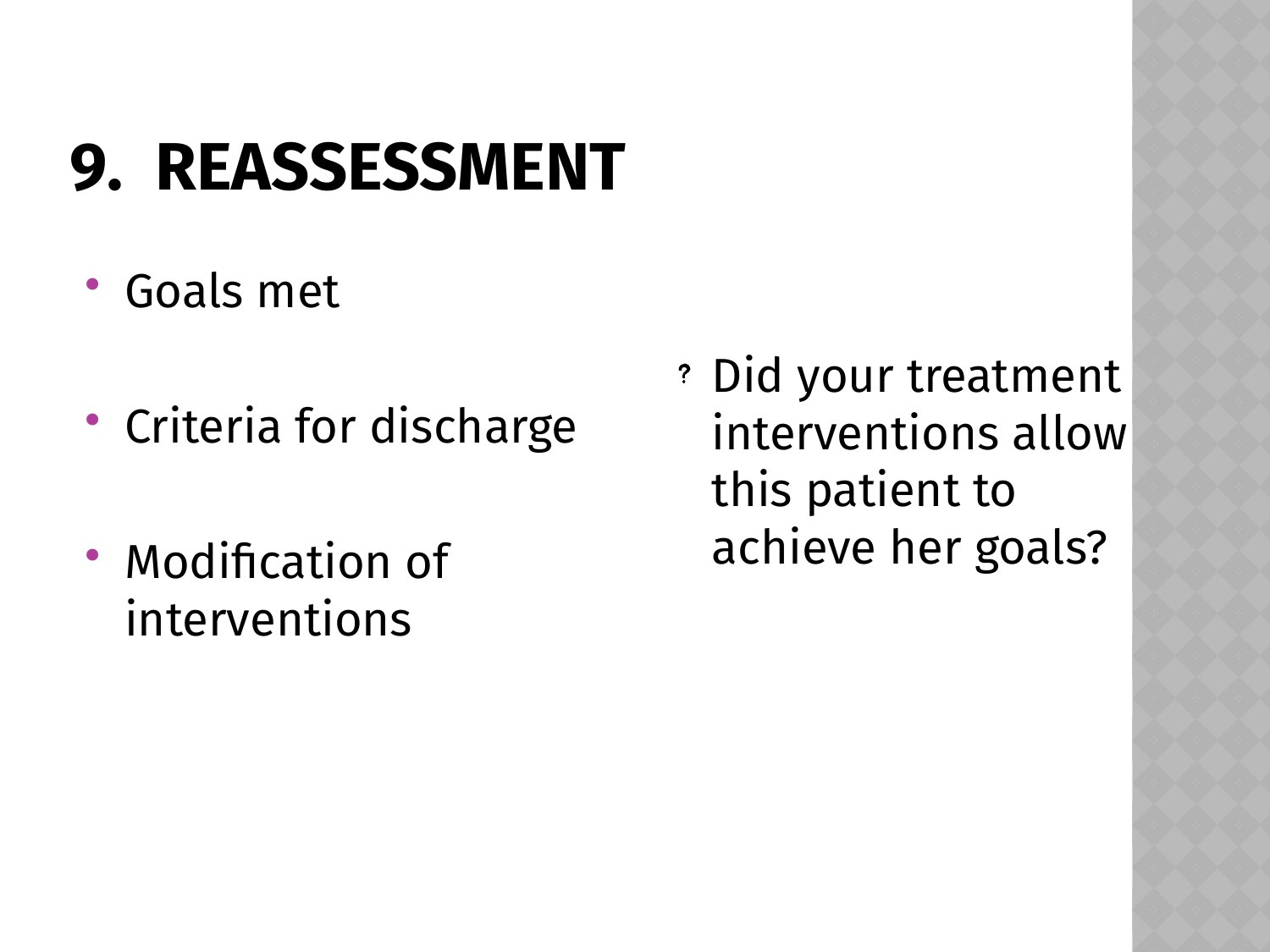

# 9.  Reassessment
Goals met

Criteria for discharge

Modification of interventions
Did your treatment interventions allow this patient to achieve her goals?